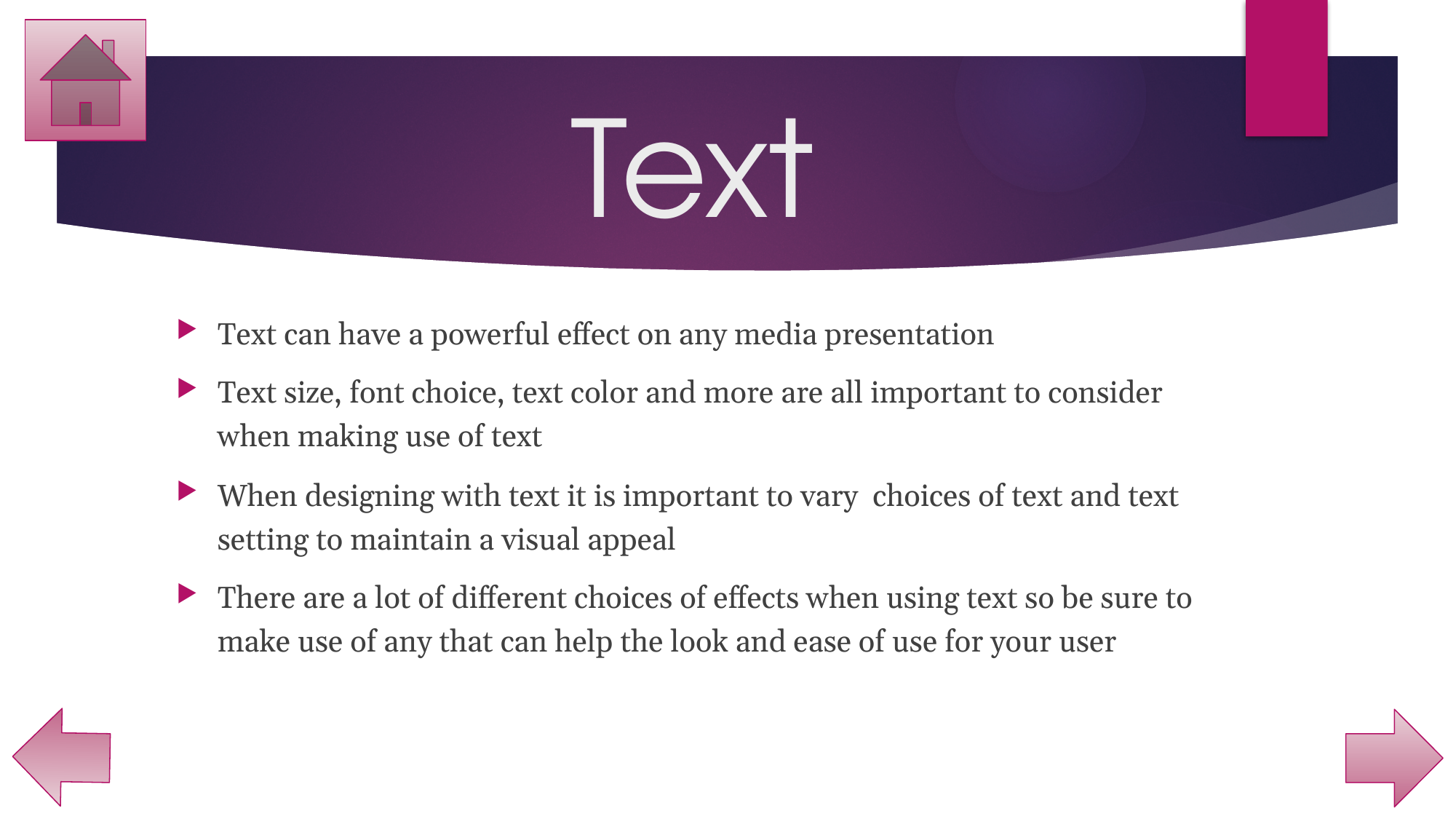

# Text
Text can have a powerful effect on any media presentation
Text size, font choice, text color and more are all important to consider when making use of text
When designing with text it is important to vary  choices of text and text setting to maintain a visual appeal
There are a lot of different choices of effects when using text so be sure to make use of any that can help the look and ease of use for your user